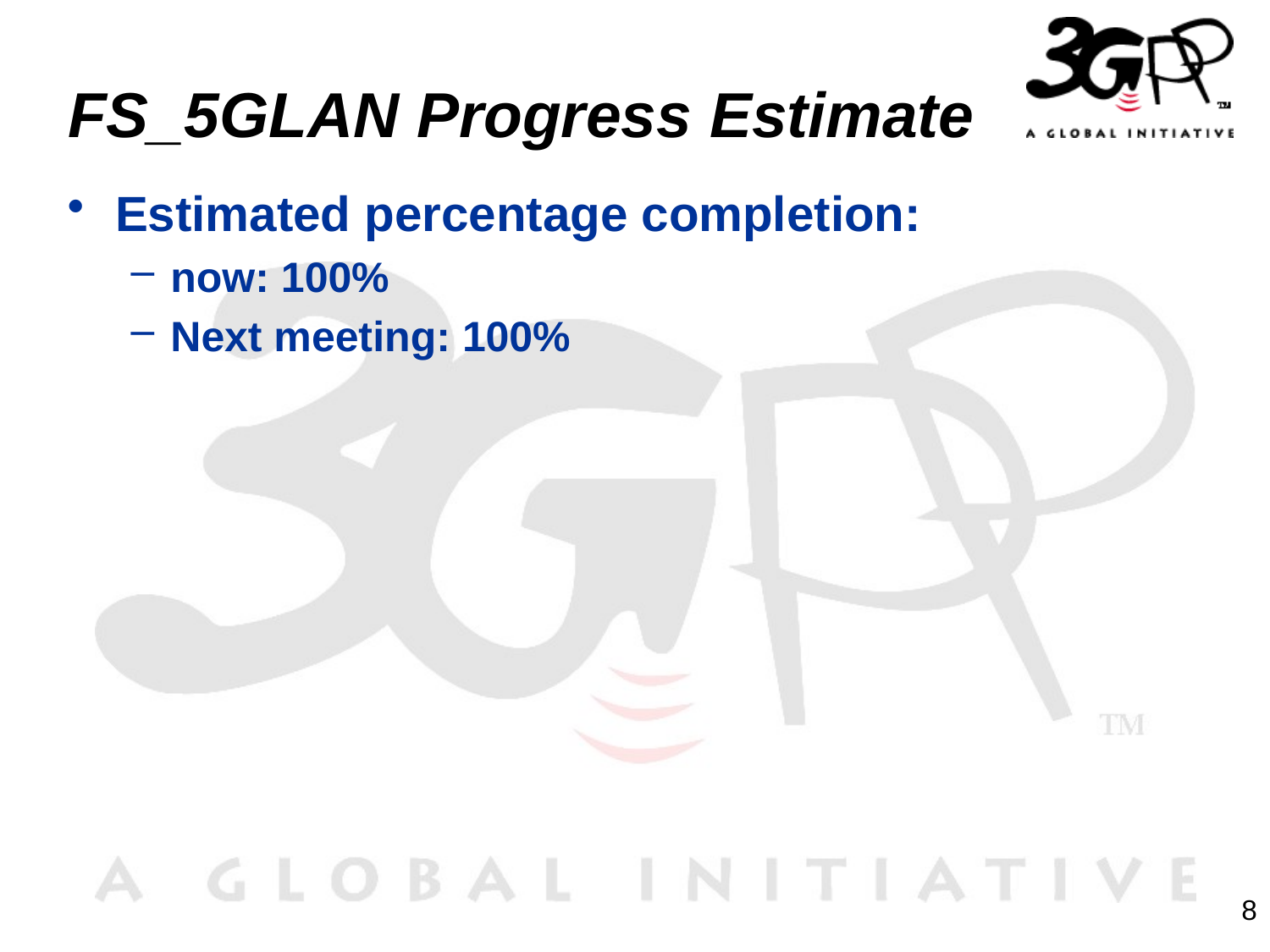

# FS_5GLAN Progress Estimate
Estimated percentage completion:
now: 100%
Next meeting: 100%
8